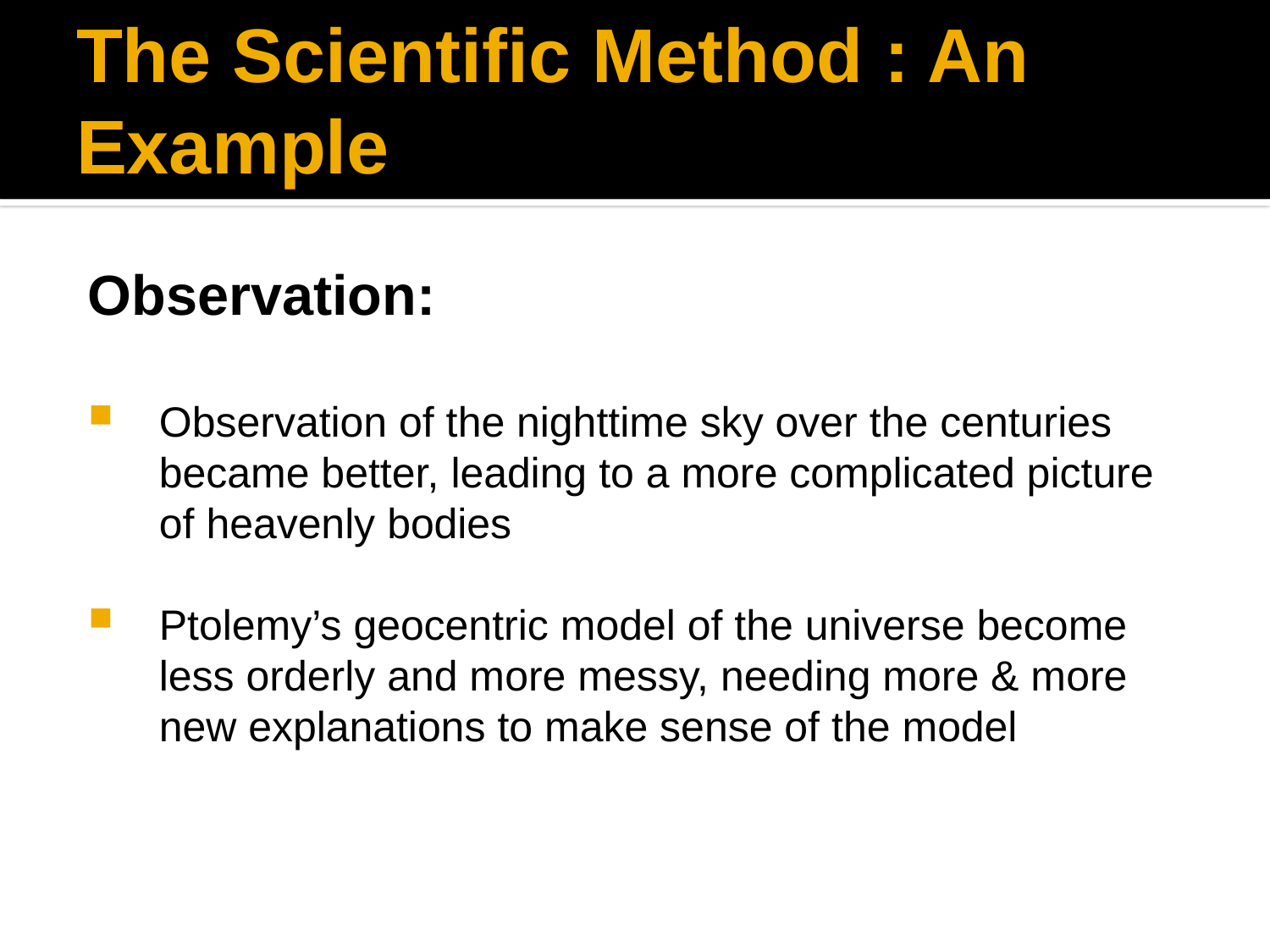

# The Scientific Method : An Example
Observation:

Observation of the nighttime sky over the centuries became better, leading to a more complicated picture of heavenly bodies

Ptolemy’s geocentric model of the universe become less orderly and more messy, needing more & more new explanations to make sense of the model